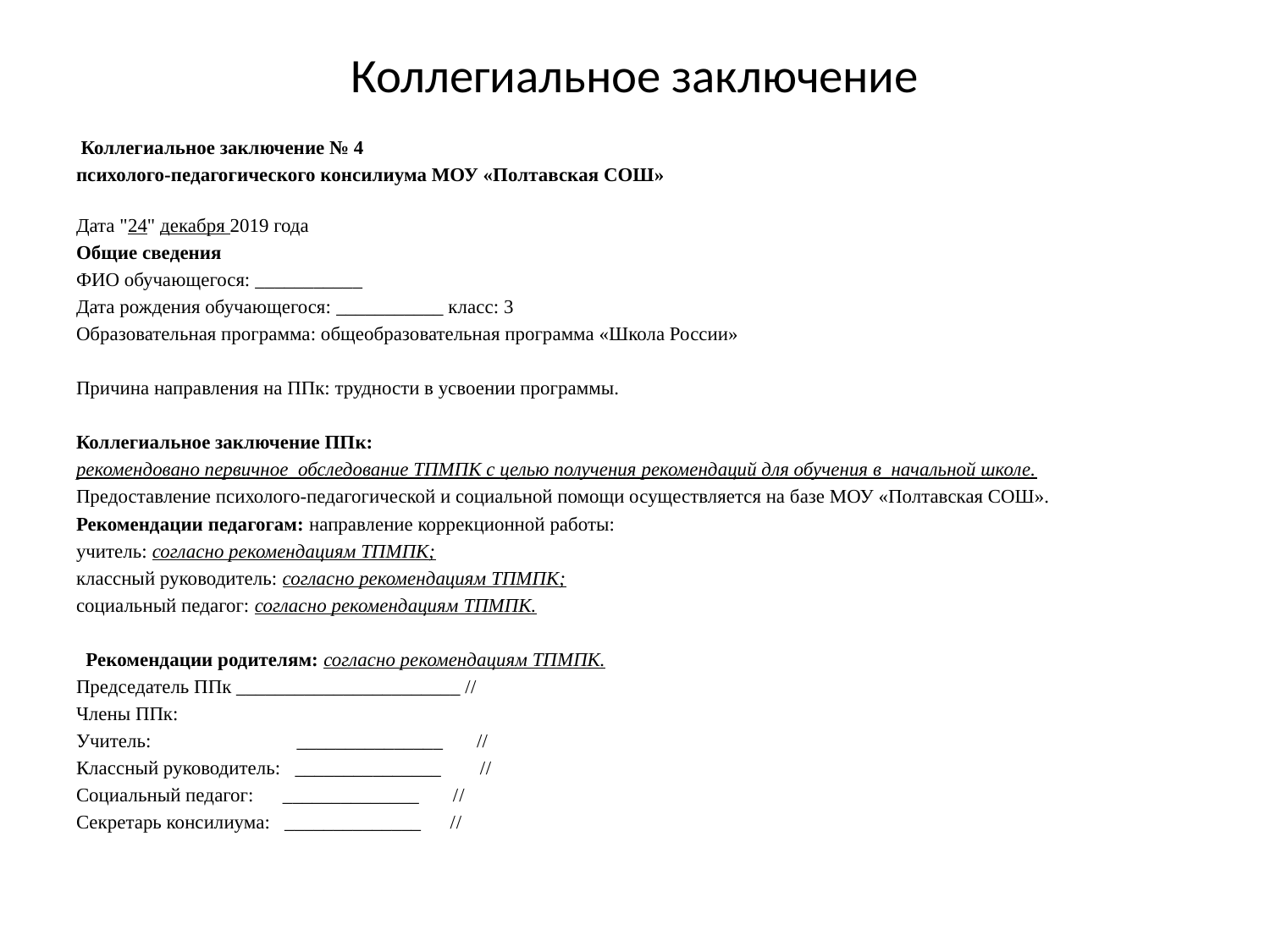

# Коллегиальное заключение
 Коллегиальное заключение № 4
психолого-педагогического консилиума МОУ «Полтавская СОШ»
Дата "24" декабря 2019 года
Общие сведения
ФИО обучающегося: ___________
Дата рождения обучающегося: ___________ класс: 3
Образовательная программа: общеобразовательная программа «Школа России»

Причина направления на ППк: трудности в усвоении программы.

Коллегиальное заключение ППк:
рекомендовано первичное  обследование ТПМПК с целью получения рекомендаций для обучения в  начальной школе.
Предоставление психолого-педагогической и социальной помощи осуществляется на базе МОУ «Полтавская СОШ».
Рекомендации педагогам: направление коррекционной работы:
учитель: согласно рекомендациям ТПМПК;
классный руководитель: согласно рекомендациям ТПМПК;
социальный педагог: согласно рекомендациям ТПМПК.

  Рекомендации родителям: согласно рекомендациям ТПМПК.
Председатель ППк _______________________ //
Члены ППк:
Учитель:                              _______________       //
Классный руководитель:   _______________        //
Социальный педагог:      ______________       //
Секретарь консилиума:   ______________      //